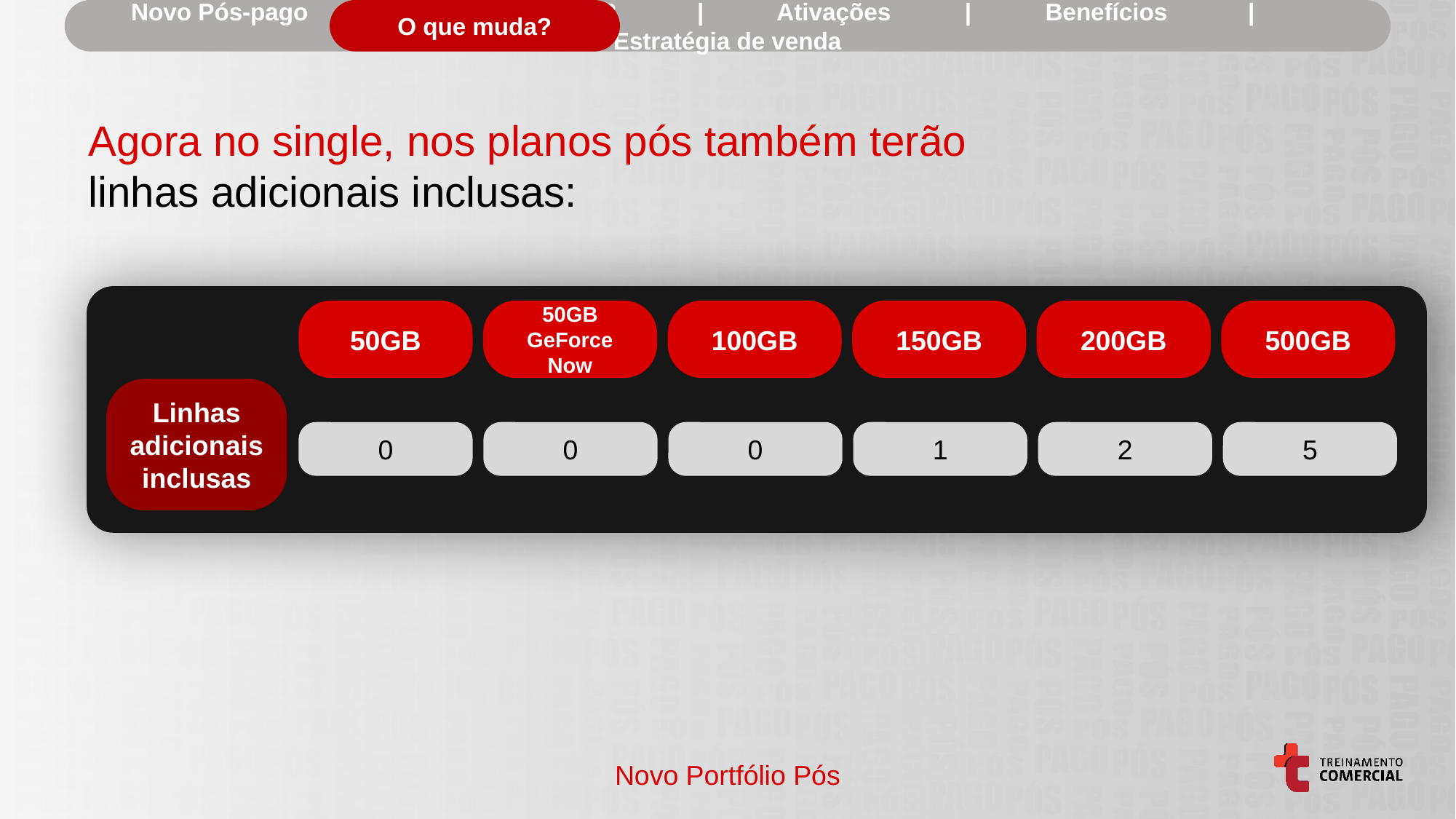

Novo Pós-pago           |           O que muda?            |           Ativações           |           Benefícios            |           Estratégia de venda
O que muda?
Agora no single, nos planos pós também terão linhas adicionais inclusas:

50GB
50GB
GeForce Now
100GB
150GB
200GB
500GB
Linhas adicionais inclusas
0
0
0
1
2
5